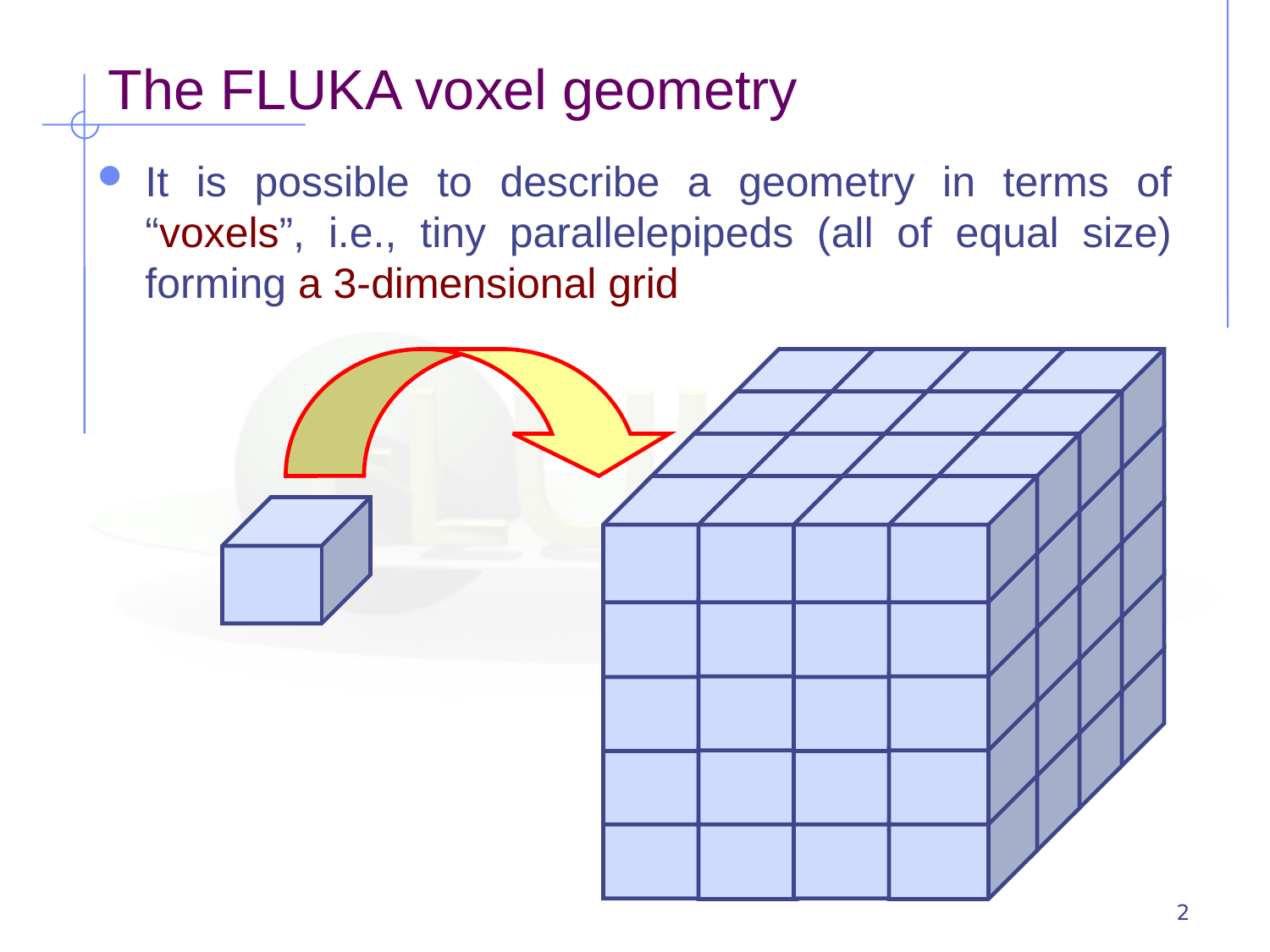

# The FLUKA voxel geometry
It is possible to describe a geometry in terms of “voxels”, i.e., tiny parallelepipeds (all of equal size) forming a 3-dimensional grid